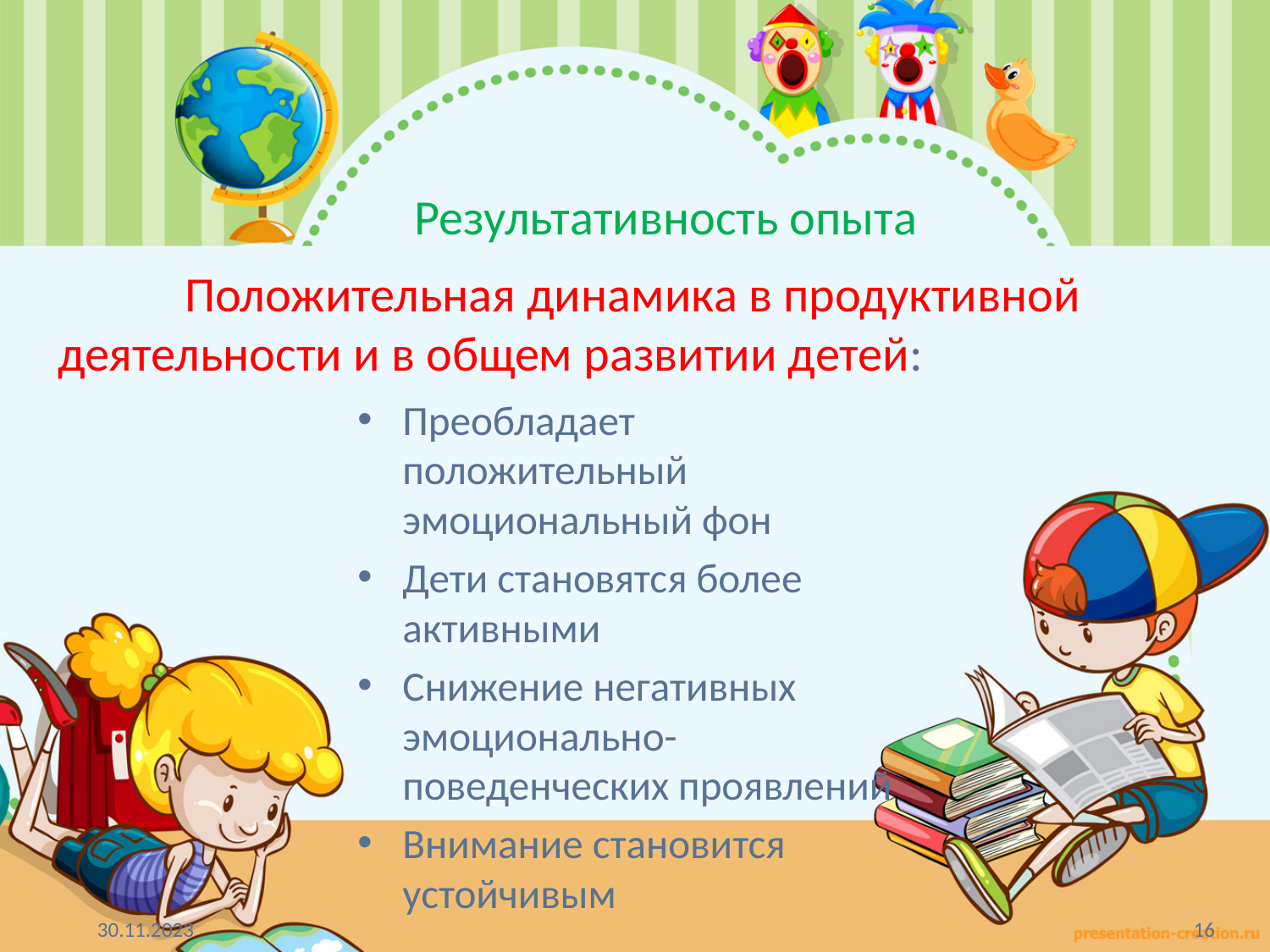

# Результативность опыта
	Положительная динамика в продуктивной деятельности и в общем развитии детей:
Преобладает положительный эмоциональный фон
Дети становятся более активными
Снижение негативных эмоционально-поведенческих проявлений
Внимание становится устойчивым